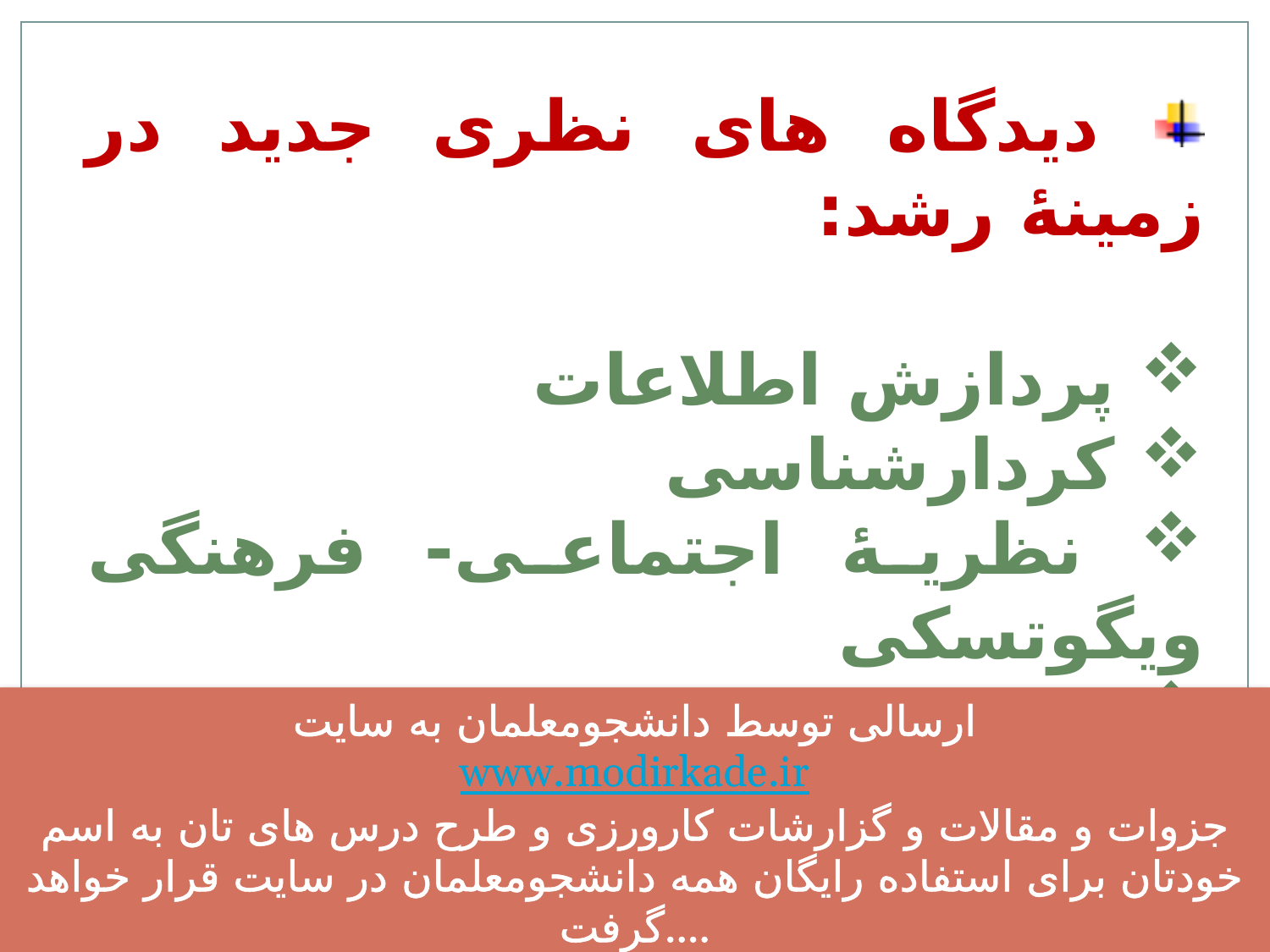

دیدگاه های نظری جدید در زمینۀ رشد:

 پردازش اطلاعات
 کردارشناسی
 نظریۀ اجتماعی- فرهنگی ویگوتسکی
 نظریۀ سیستم های بوم شناختی

ارسالی توسط دانشجومعلمان به سایت
www.modirkade.ir
جزوات و مقالات و گزارشات کارورزی و طرح درس های تان به اسم خودتان برای استفاده رایگان همه دانشجومعلمان در سایت قرار خواهد گرفت....
موفق و سربلند باشید...

www.modirkade.ir